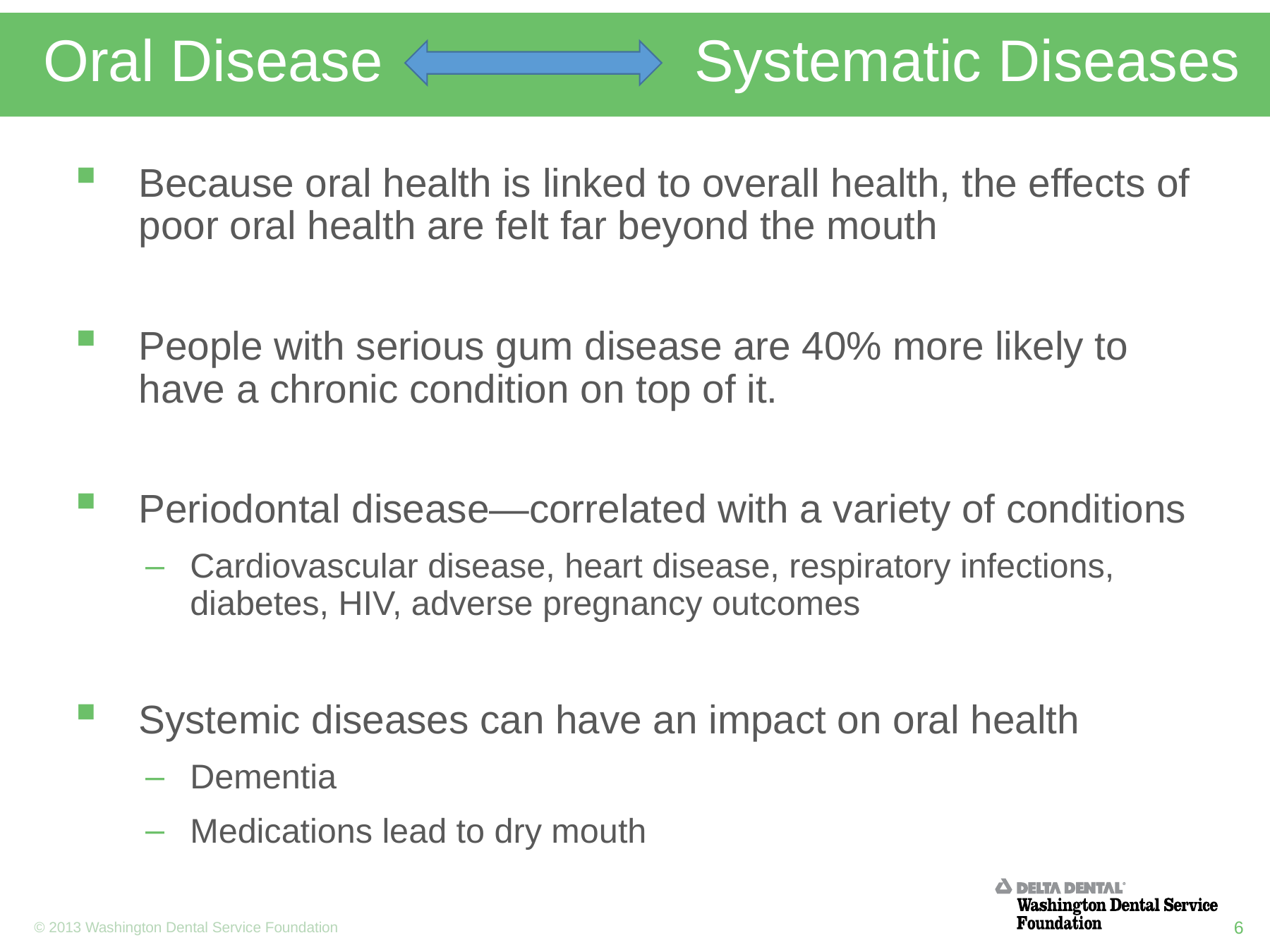

# Oral Disease			   Systematic Diseases

Because oral health is linked to overall health, the effects of poor oral health are felt far beyond the mouth

People with serious gum disease are 40% more likely to have a chronic condition on top of it.

Periodontal disease—correlated with a variety of conditions
Cardiovascular disease, heart disease, respiratory infections, diabetes, HIV, adverse pregnancy outcomes

Systemic diseases can have an impact on oral health
Dementia
Medications lead to dry mouth